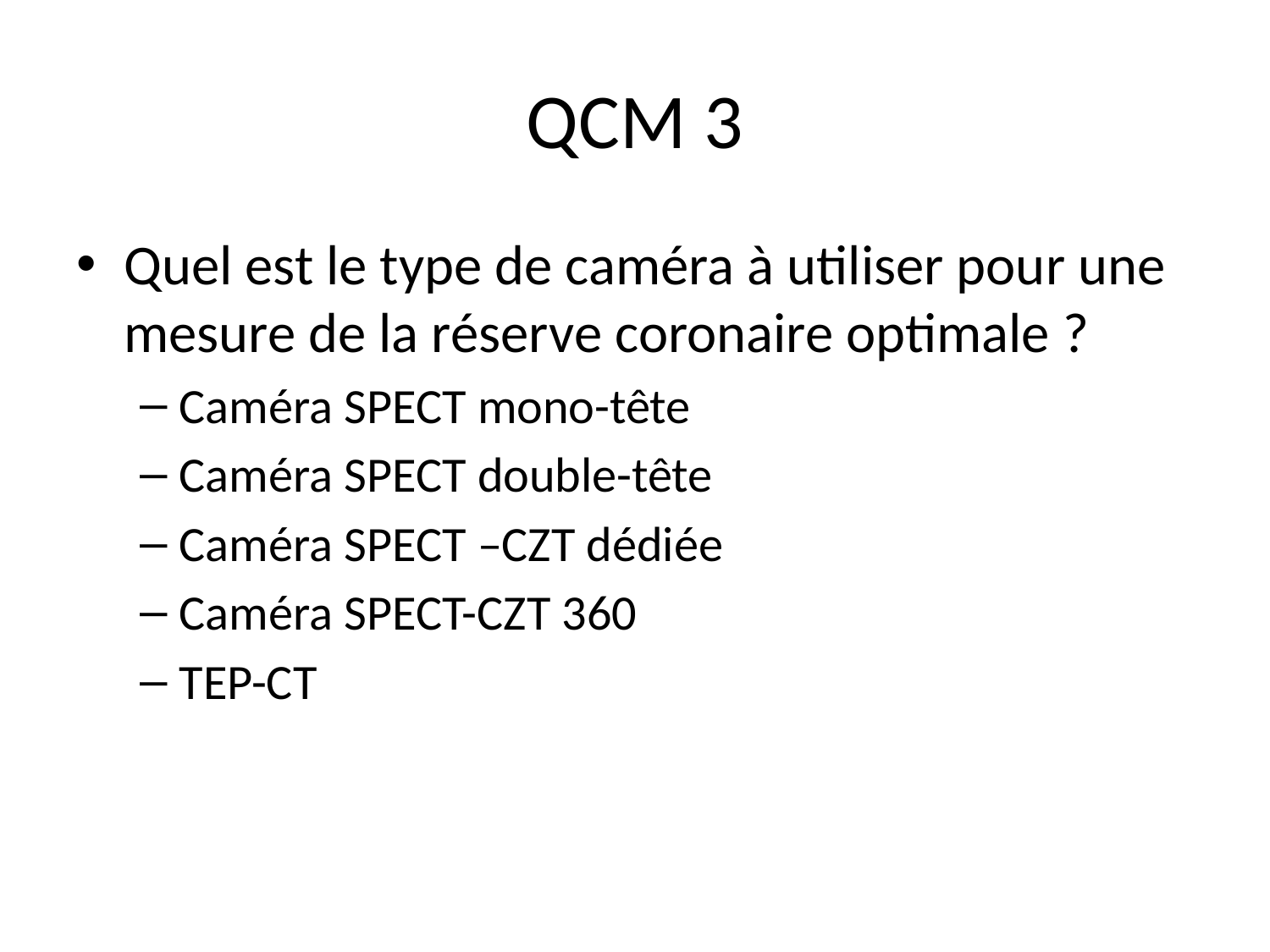

# QCM 3
Quel est le type de caméra à utiliser pour une mesure de la réserve coronaire optimale ?
Caméra SPECT mono-tête
Caméra SPECT double-tête
Caméra SPECT –CZT dédiée
Caméra SPECT-CZT 360
TEP-CT